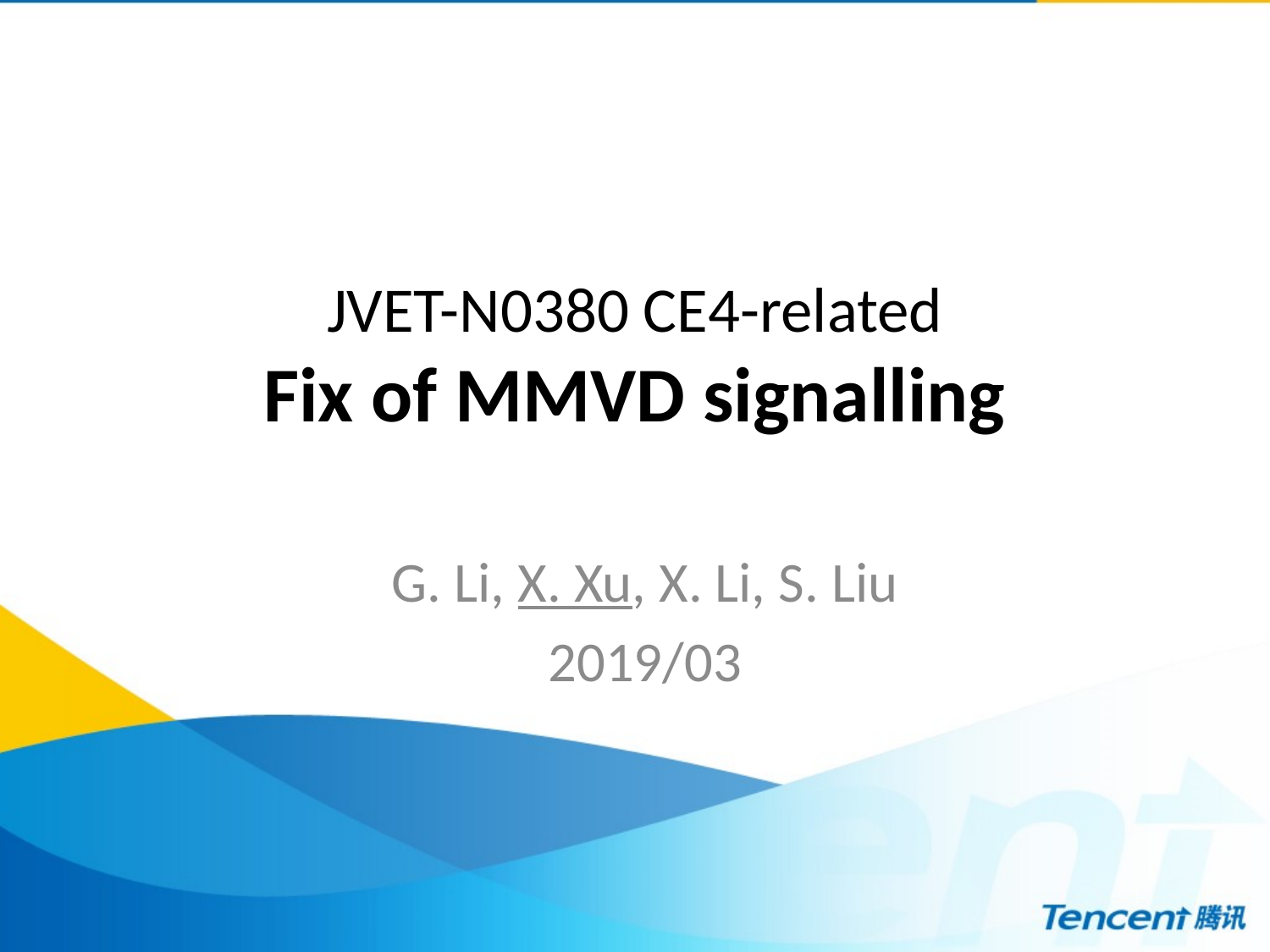

# JVET-N0380 CE4-related Fix of MMVD signalling
G. Li, X. Xu, X. Li, S. Liu
2019/03